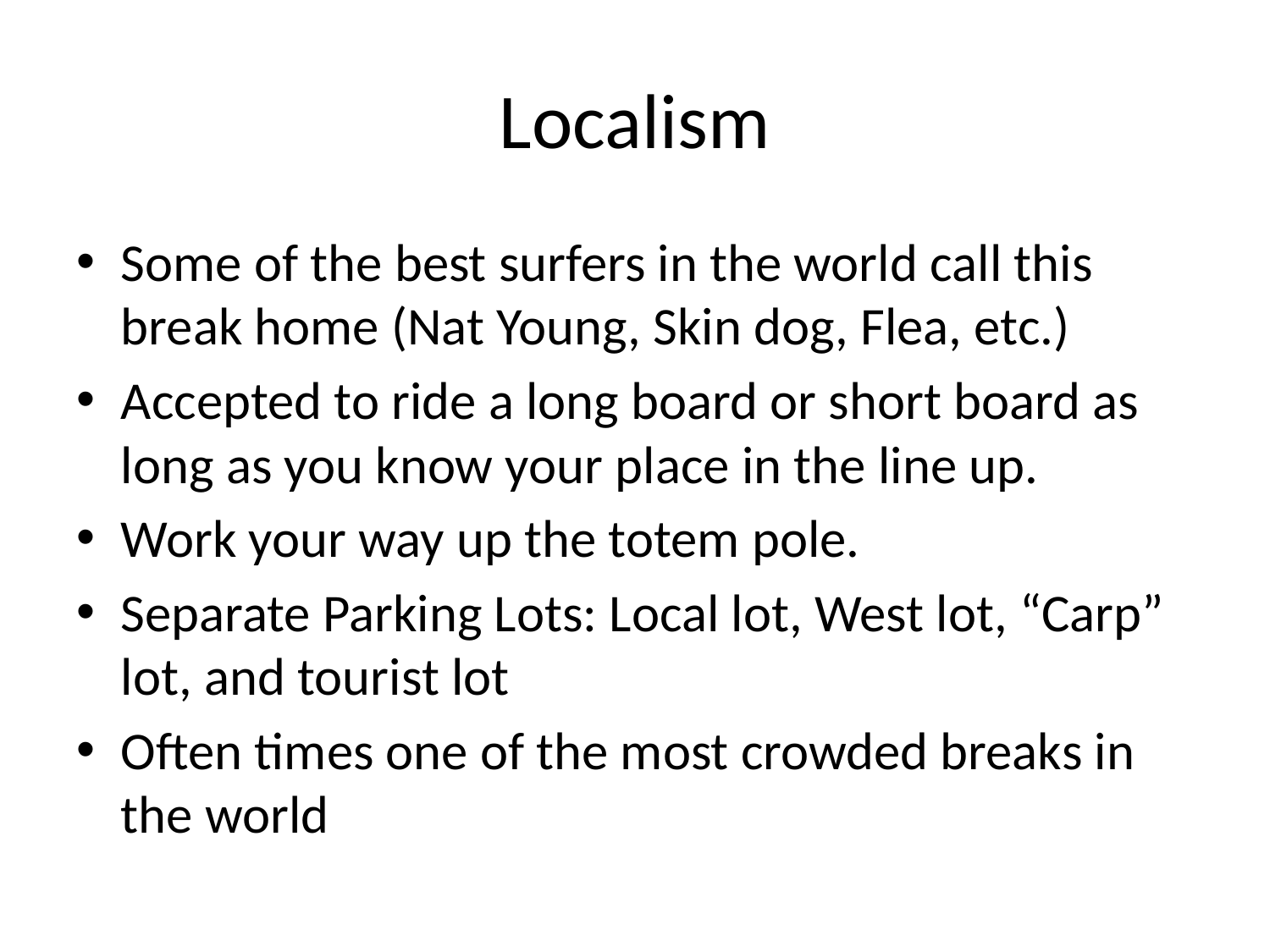

# Localism
Some of the best surfers in the world call this break home (Nat Young, Skin dog, Flea, etc.)
Accepted to ride a long board or short board as long as you know your place in the line up.
Work your way up the totem pole.
Separate Parking Lots: Local lot, West lot, “Carp” lot, and tourist lot
Often times one of the most crowded breaks in the world